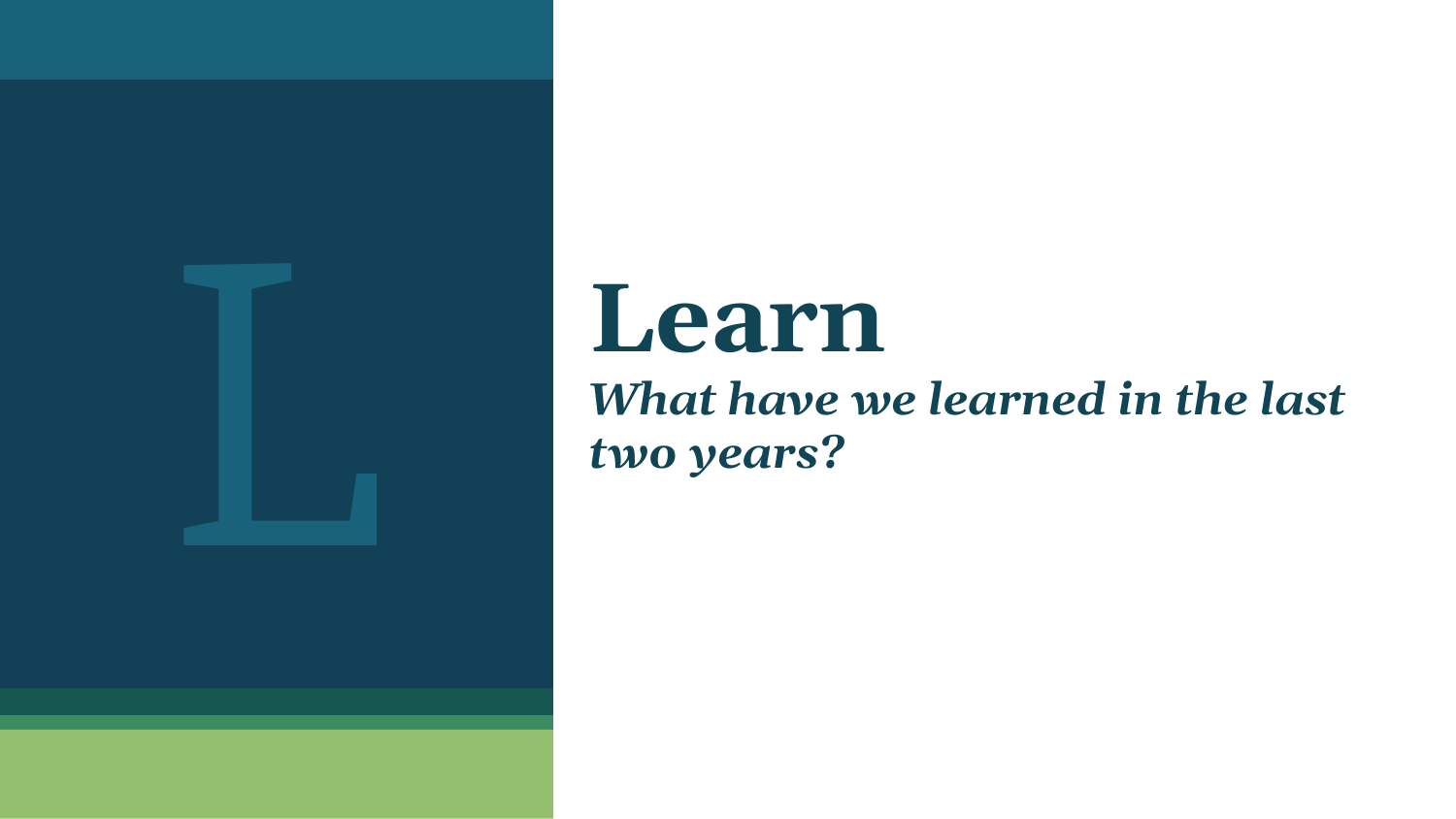

L
# Learn What have we learned in the last two years?